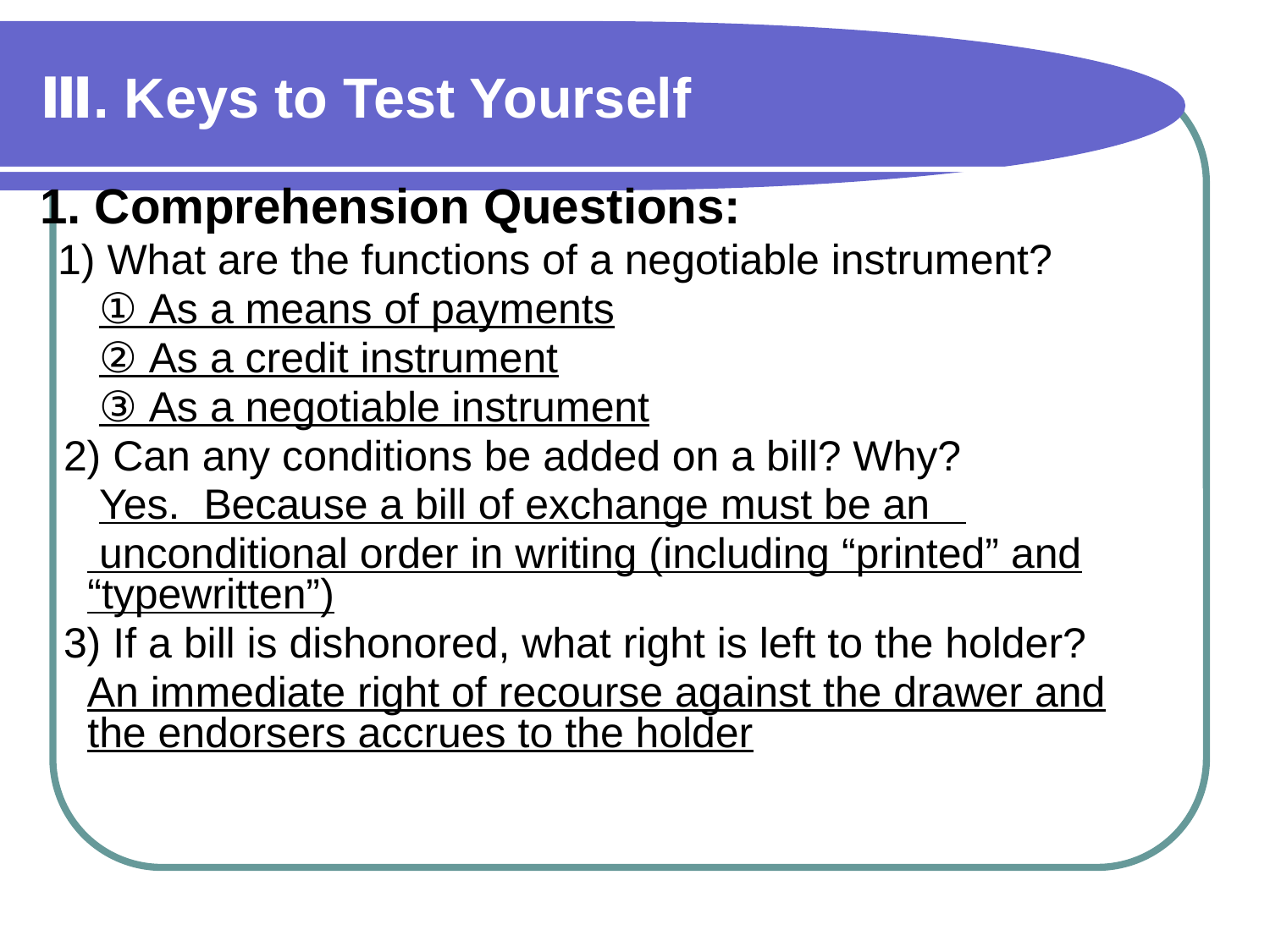

# Ⅲ. Keys to Test Yourself
1. Comprehension Questions:
  1) What are the functions of a negotiable instrument?
     ① As a means of payments
     ② As a credit instrument
     ③ As a negotiable instrument
  2) Can any conditions be added on a bill? Why?
     Yes.  Because a bill of exchange must be an
     unconditional order in writing (including “printed” and “typewritten”)
  3) If a bill is dishonored, what right is left to the holder?
    An immediate right of recourse against the drawer and the endorsers accrues to the holder